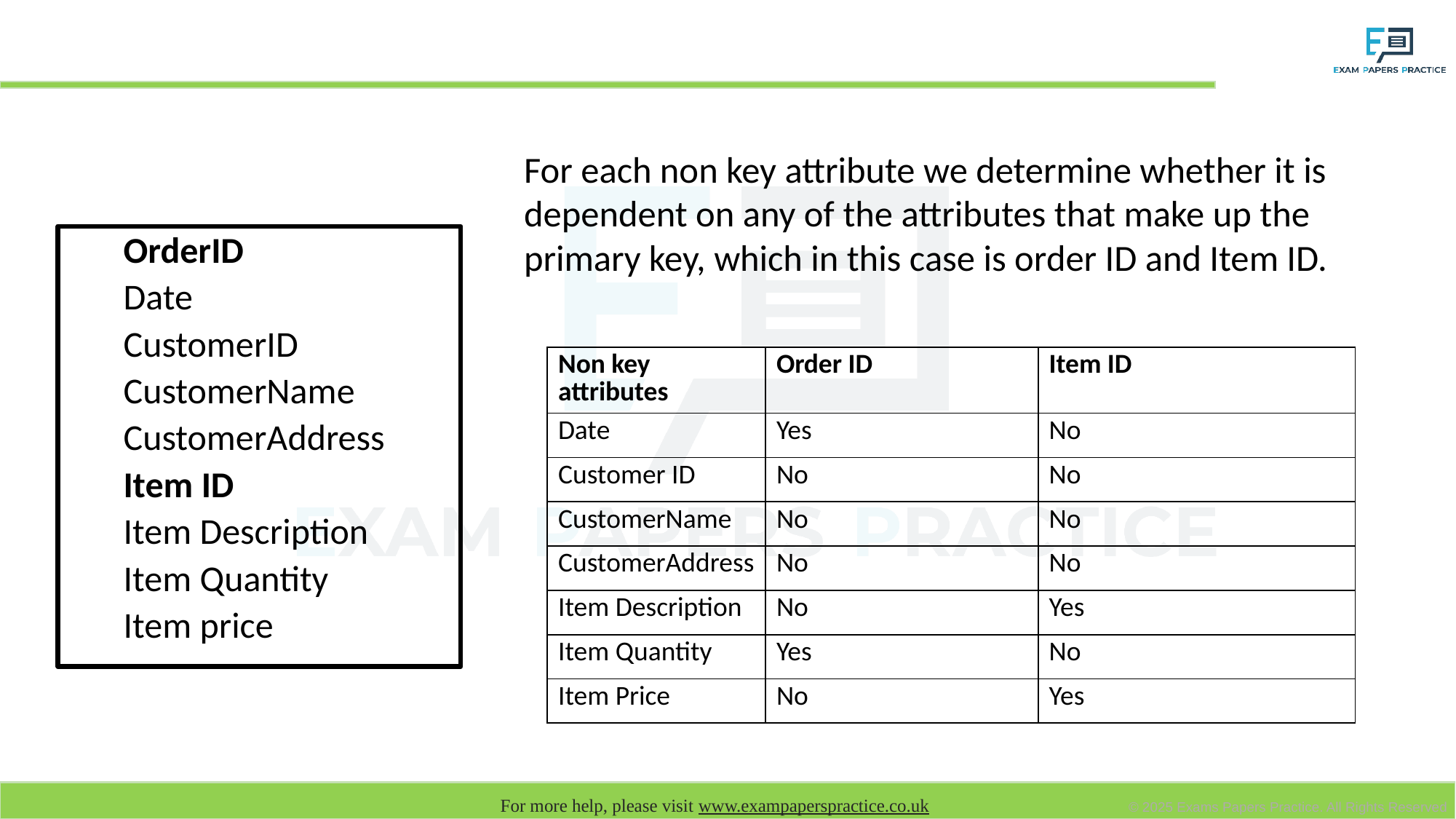

# Partial key dependencies in Orders
For each non key attribute we determine whether it is dependent on any of the attributes that make up the primary key, which in this case is order ID and Item ID.

OrderID
Date
CustomerID
CustomerName
CustomerAddress
Item ID
Item Description
Item Quantity
Item price

| Non key attributes | Order ID | Item ID |
| --- | --- | --- |
| Date | Yes | No |
| Customer ID | No | No |
| CustomerName | No | No |
| CustomerAddress | No | No |
| Item Description | No | Yes |
| Item Quantity | Yes | No |
| Item Price | No | Yes |